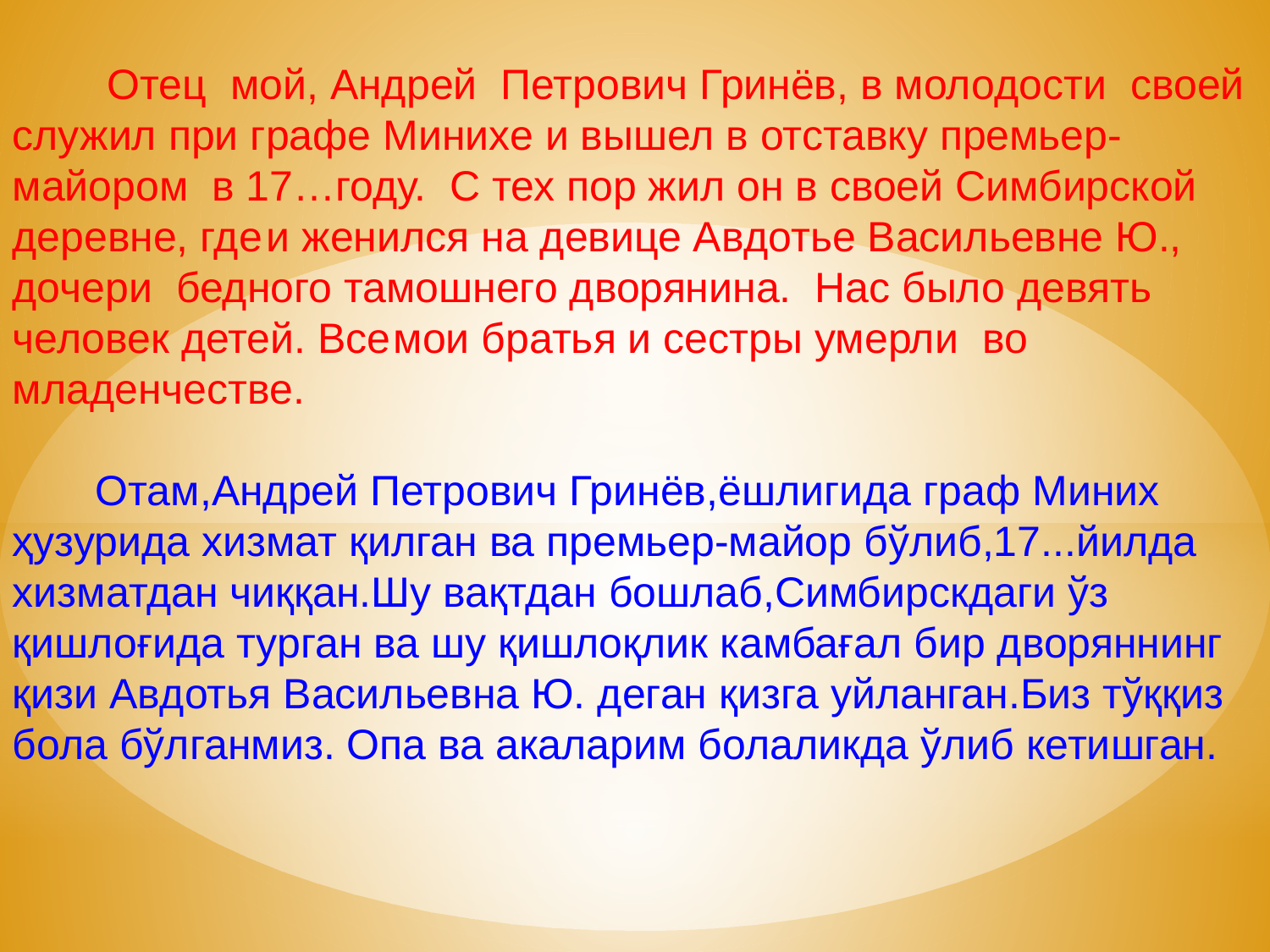

Отец  мой, Андрей  Петрович Гринёв, в молодости  своей служил при графе Минихе и вышел в отставку премьер-майором  в 17…году.  С тех пор жил он в своей Симбирской деревне, где	и женился на девице Авдотье Васильевне Ю., дочери  бедного тамошнего дворянина.  Нас было девять человек детей. Все	мои братья и сестры умерли  во младенчестве.

       Отам,Андрей Петрович Гринёв,ёшлигида граф Миних ҳузурида хизмат қилган ва премьер-майор бўлиб,17...йилда хизматдан чиққан.Шу вақтдан бошлаб,Симбирскдаги ўз қишлоғида турган ва шу қишлоқлик камбағал бир дворяннинг  қизи Авдотья Васильевна Ю. деган қизга уйланган.Биз тўққиз бола бўлганмиз. Опа ва акаларим болаликда ўлиб кетишган.